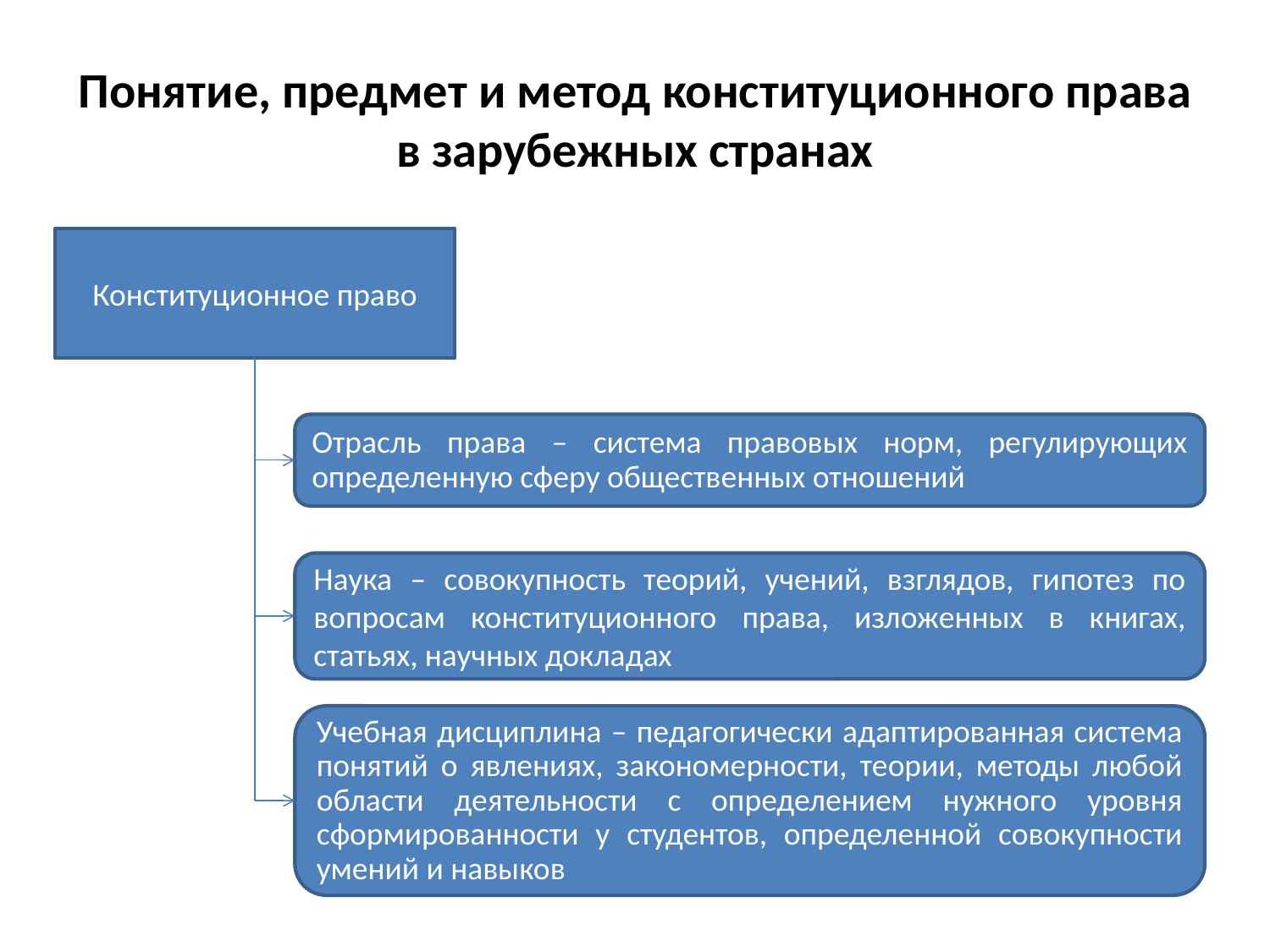

# Понятие, предмет и метод конституционного права в зарубежных странах
Конституционное право
Отрасль права – система правовых норм, регулирующих определенную сферу общественных отношений
Наука – совокупность теорий, учений, взглядов, гипотез по вопросам конституционного права, изложенных в книгах, статьях, научных докладах
Учебная дисциплина – педагогически адаптированная система понятий о явлениях, закономерности, теории, методы любой области деятельности с определением нужного уровня сформированности у студентов, определенной совокупности умений и навыков